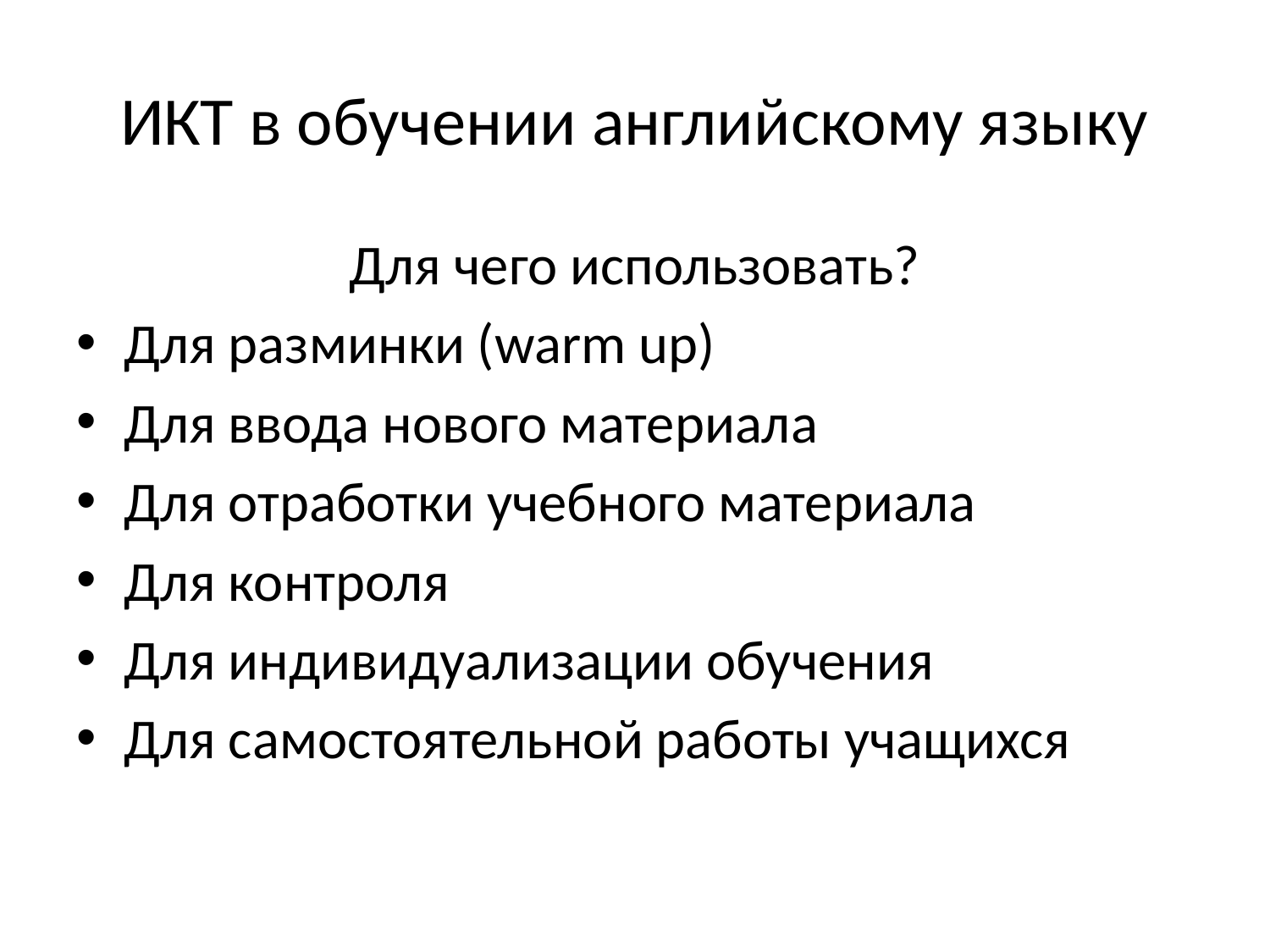

# ИКТ в обучении английскому языку
Для чего использовать?
Для разминки (warm up)
Для ввода нового материала
Для отработки учебного материала
Для контроля
Для индивидуализации обучения
Для самостоятельной работы учащихся